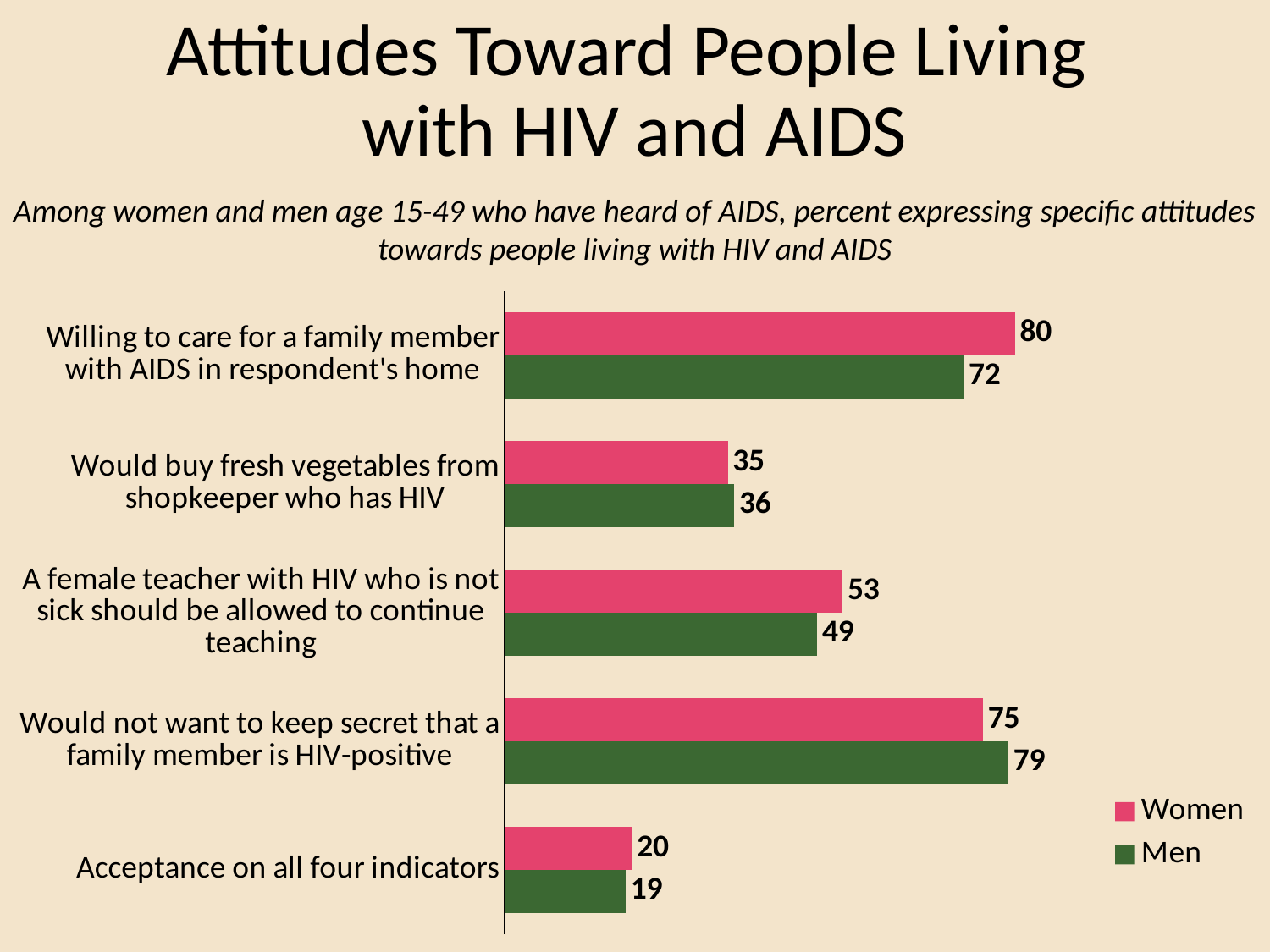

# Attitudes Toward People Living with HIV and AIDS
Among women and men age 15-49 who have heard of AIDS, percent expressing specific attitudes towards people living with HIV and AIDS

### Chart

| Category | Men | Women |
|---|---|---|
| Acceptance on all four indicators | 19.0 | 20.0 |
| Would not want to keep secret that a family member is HIV-positive | 79.0 | 75.0 |
| A female teacher with HIV who is not sick should be allowed to continue teaching | 49.0 | 53.0 |
| Would buy fresh vegetables from shopkeeper who has HIV | 36.0 | 35.0 |
| Willing to care for a family member with AIDS in respondent's home | 72.0 | 80.0 |